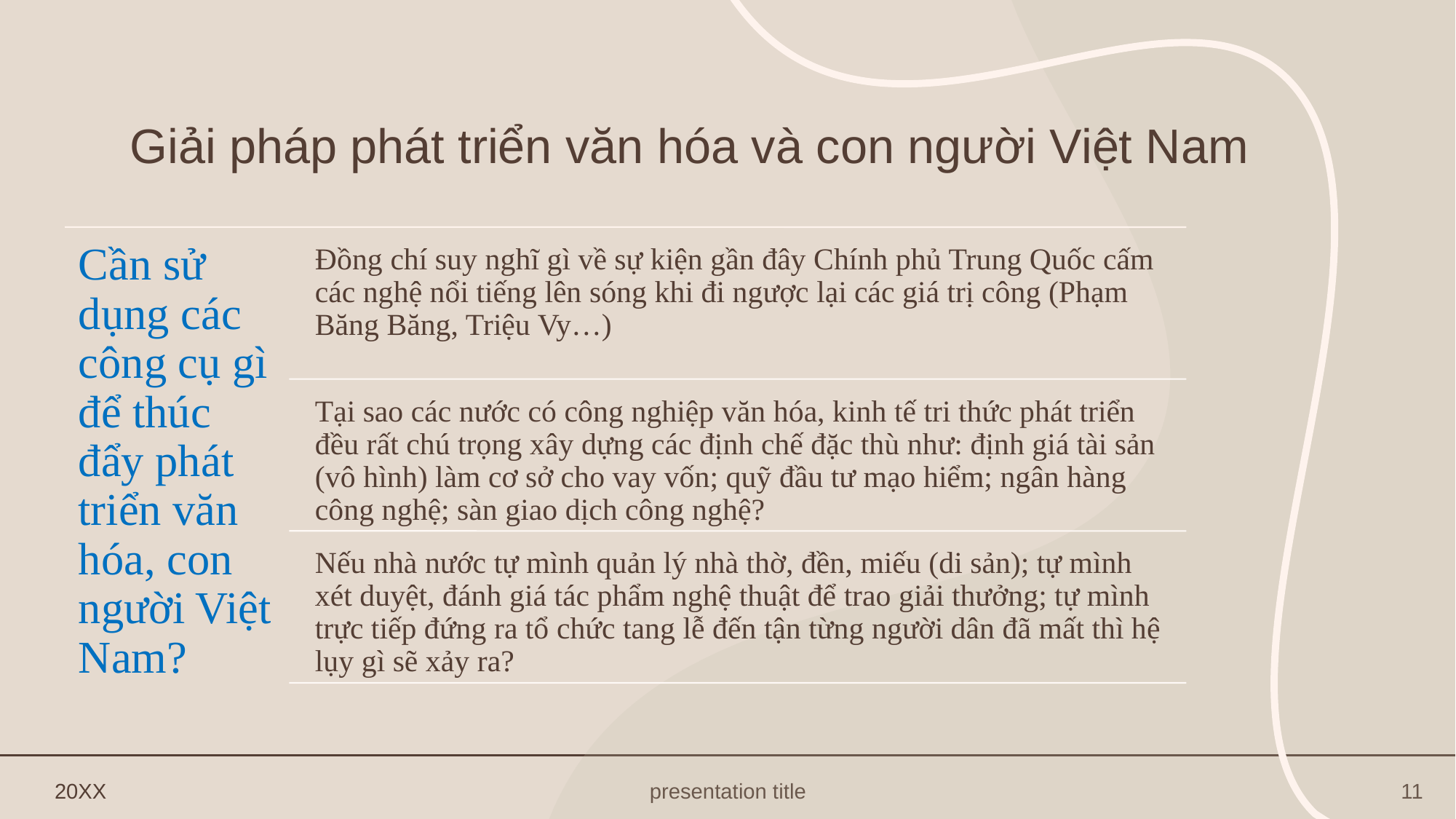

# Giải pháp phát triển văn hóa và con người Việt Nam
Cần sử dụng các công cụ gì để thúc đẩy phát triển văn hóa, con người Việt Nam?
Đồng chí suy nghĩ gì về sự kiện gần đây Chính phủ Trung Quốc cấm các nghệ nổi tiếng lên sóng khi đi ngược lại các giá trị công (Phạm Băng Băng, Triệu Vy…)
Tại sao các nước có công nghiệp văn hóa, kinh tế tri thức phát triển đều rất chú trọng xây dựng các định chế đặc thù như: định giá tài sản (vô hình) làm cơ sở cho vay vốn; quỹ đầu tư mạo hiểm; ngân hàng công nghệ; sàn giao dịch công nghệ?
Nếu nhà nước tự mình quản lý nhà thờ, đền, miếu (di sản); tự mình xét duyệt, đánh giá tác phẩm nghệ thuật để trao giải thưởng; tự mình trực tiếp đứng ra tổ chức tang lễ đến tận từng người dân đã mất thì hệ lụy gì sẽ xảy ra?
20XX
presentation title
11